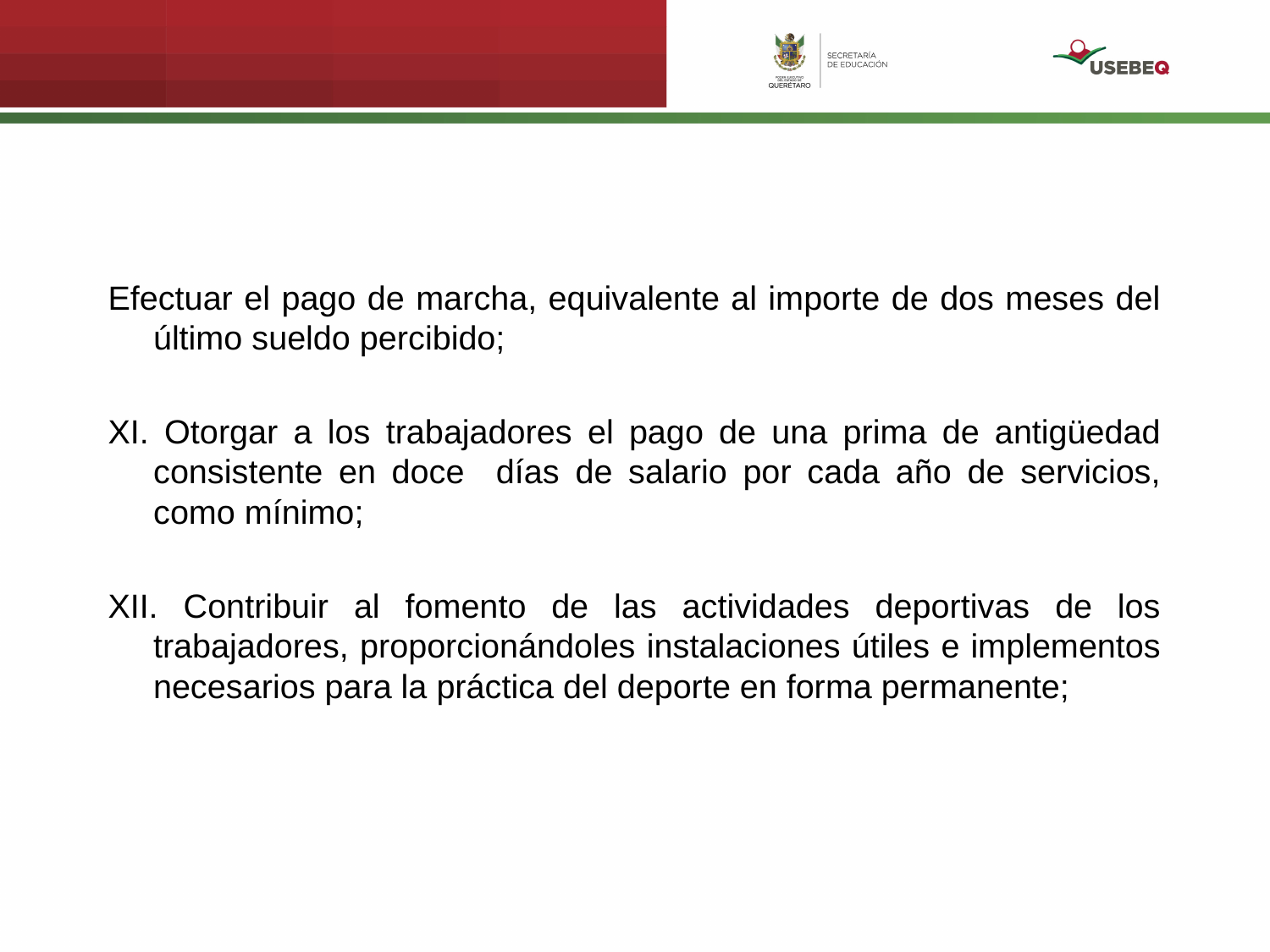

Efectuar el pago de marcha, equivalente al importe de dos meses del último sueldo percibido;

XI. Otorgar a los trabajadores el pago de una prima de antigüedad consistente en doce  días de salario por cada año de servicios, como mínimo;

XII. Contribuir al fomento de las actividades deportivas de los trabajadores, proporcionándoles instalaciones útiles e implementos necesarios para la práctica del deporte en forma permanente;